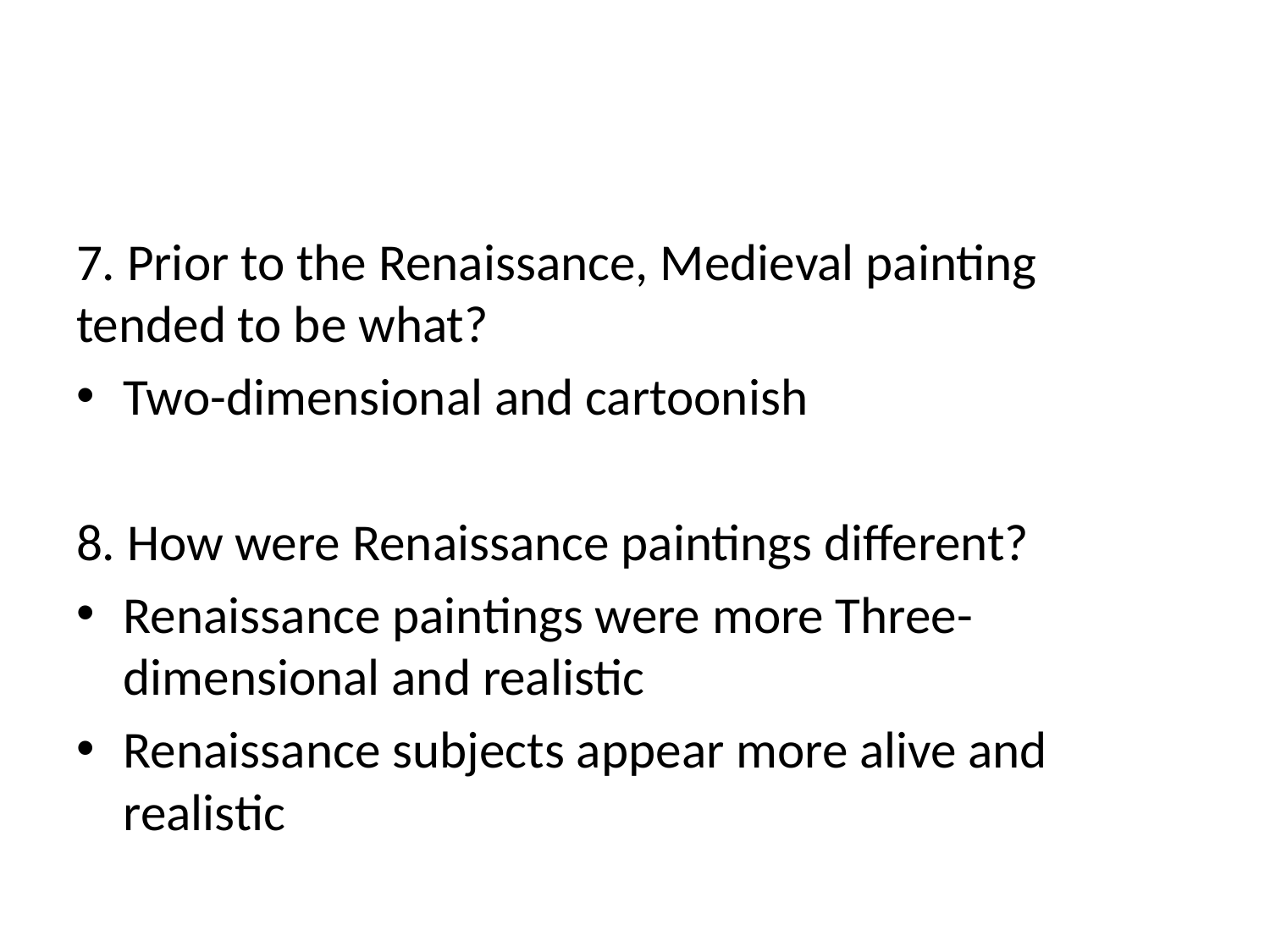

#
7. Prior to the Renaissance, Medieval painting tended to be what?
Two-dimensional and cartoonish

8. How were Renaissance paintings different?
Renaissance paintings were more Three-dimensional and realistic
Renaissance subjects appear more alive and realistic